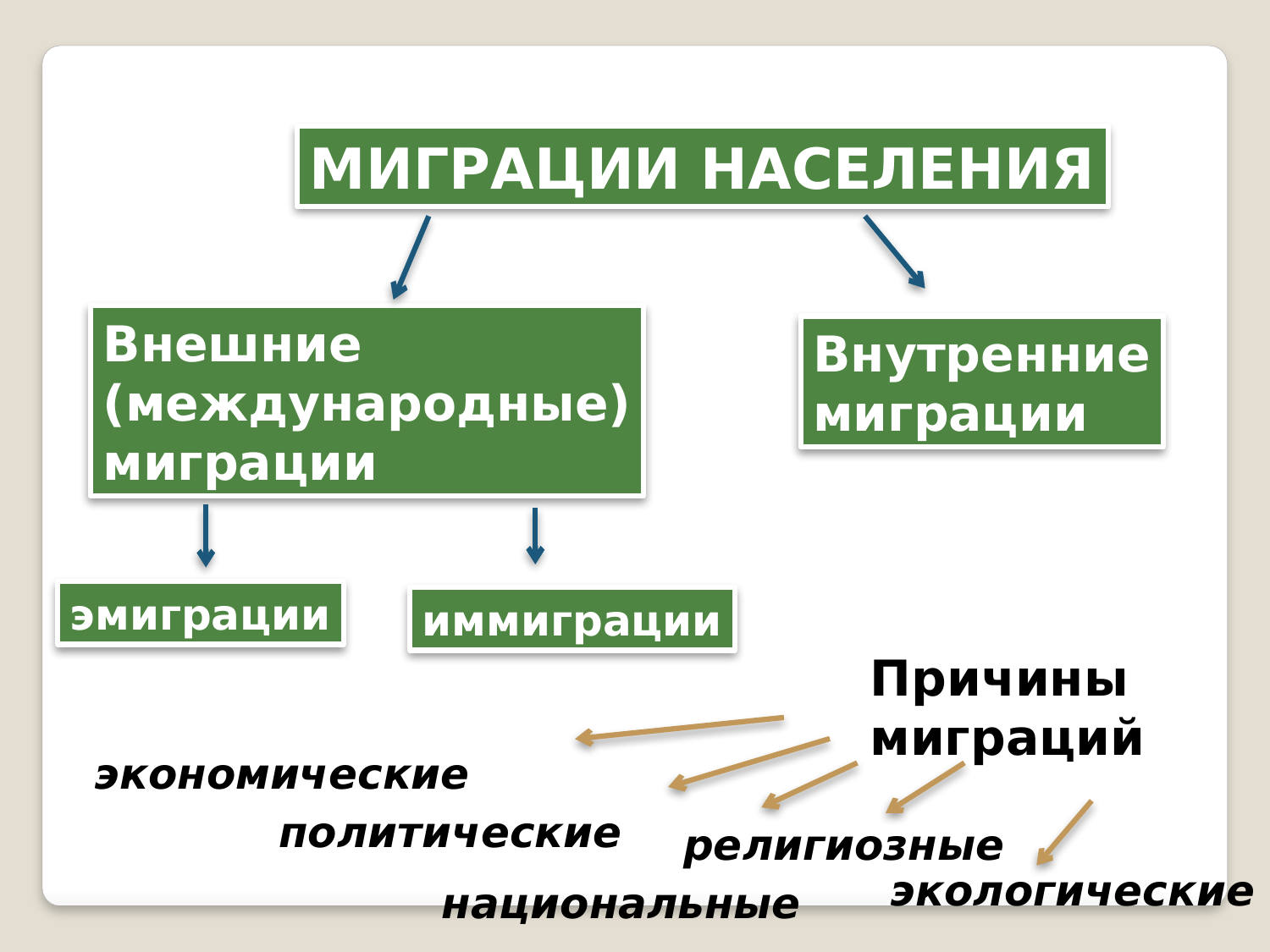

МИГРАЦИИ НАСЕЛЕНИЯ
Внешние
(международные)
миграции
Внутренние
миграции

эмиграции
иммиграции
Причины миграций
экономические
политические
религиозные
экологические
национальные